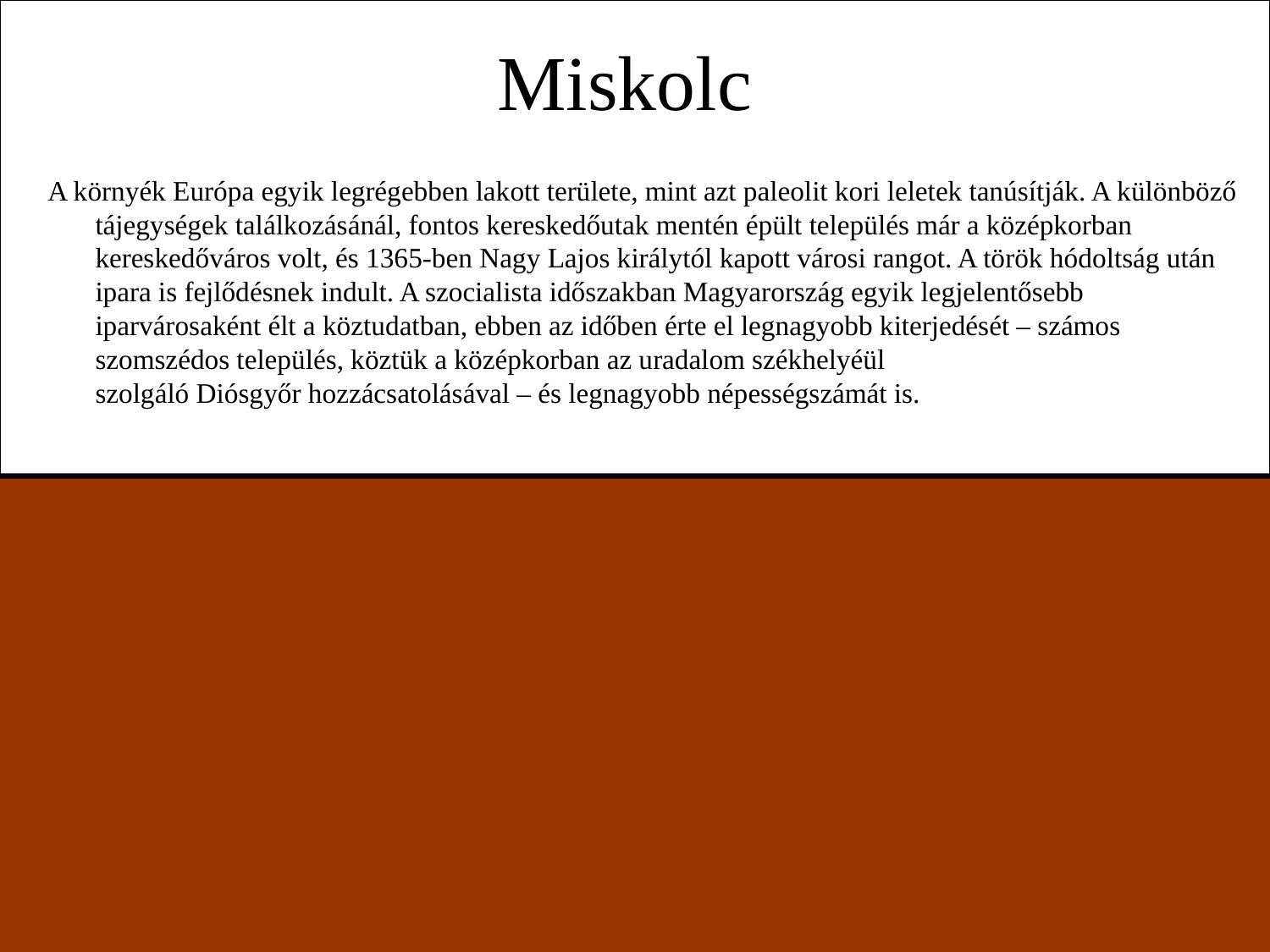

# Miskolc
A környék Európa egyik legrégebben lakott területe, mint azt paleolit kori leletek tanúsítják. A különböző tájegységek találkozásánál, fontos kereskedőutak mentén épült település már a középkorban kereskedőváros volt, és 1365-ben Nagy Lajos királytól kapott városi rangot. A török hódoltság után ipara is fejlődésnek indult. A szocialista időszakban Magyarország egyik legjelentősebb iparvárosaként élt a köztudatban, ebben az időben érte el legnagyobb kiterjedését – számos szomszédos település, köztük a középkorban az uradalom székhelyéül szolgáló Diósgyőr hozzácsatolásával – és legnagyobb népességszámát is.